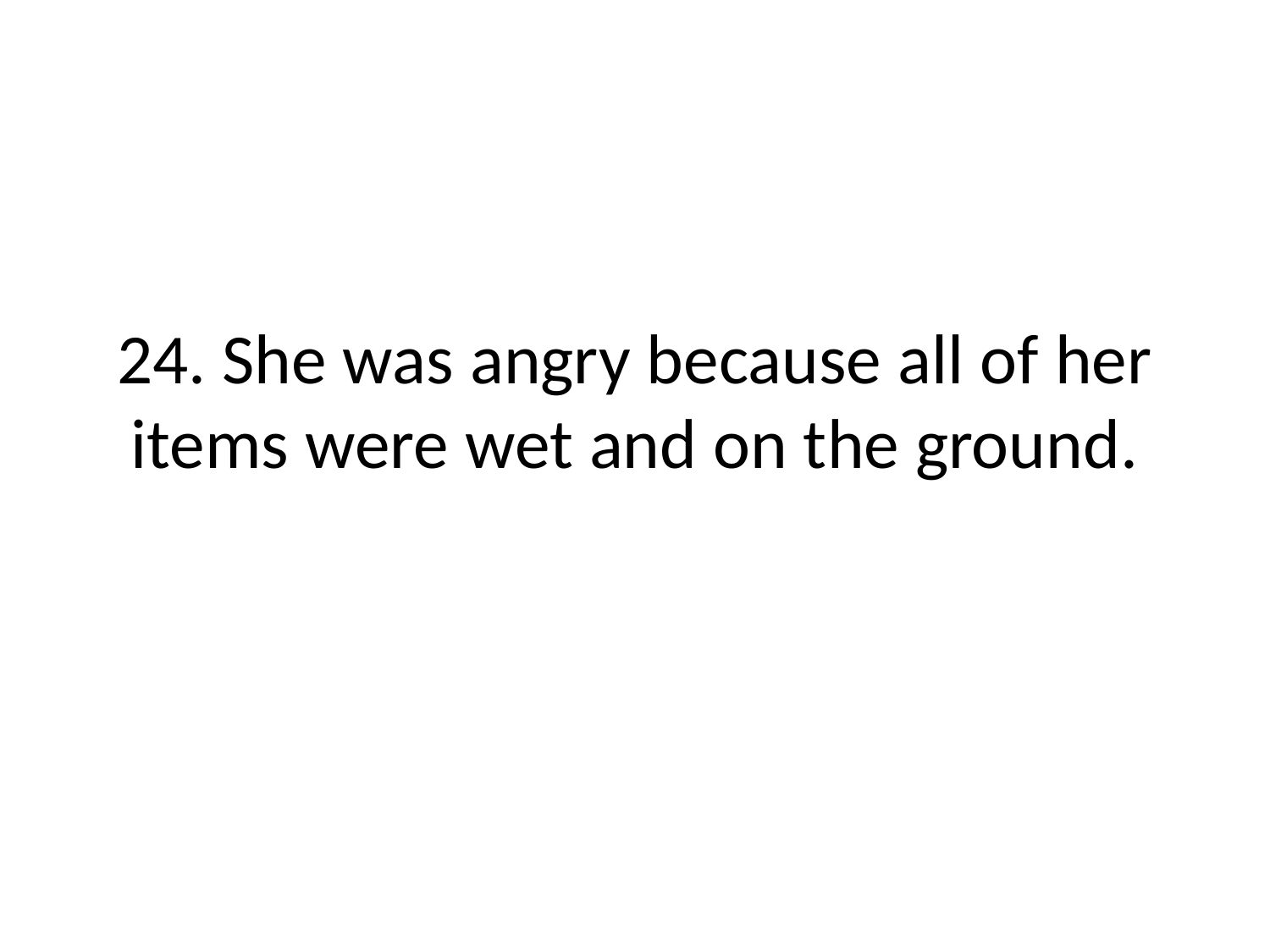

# 24. She was angry because all of her items were wet and on the ground.